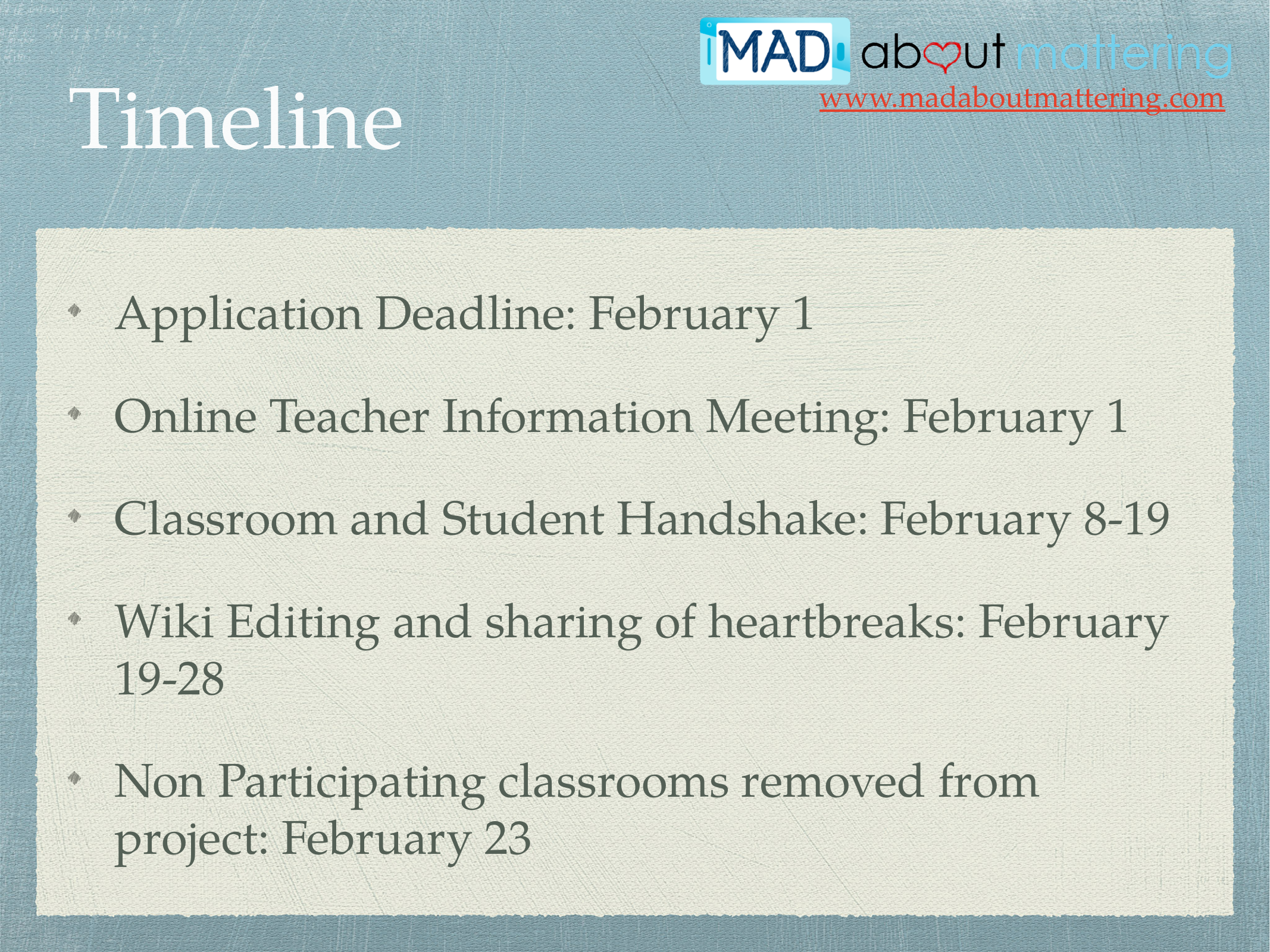

# Timeline
Application Deadline: February 1
Online Teacher Information Meeting: February 1
Classroom and Student Handshake: February 8-19
Wiki Editing and sharing of heartbreaks: February 19-28
Non Participating classrooms removed from project: February 23